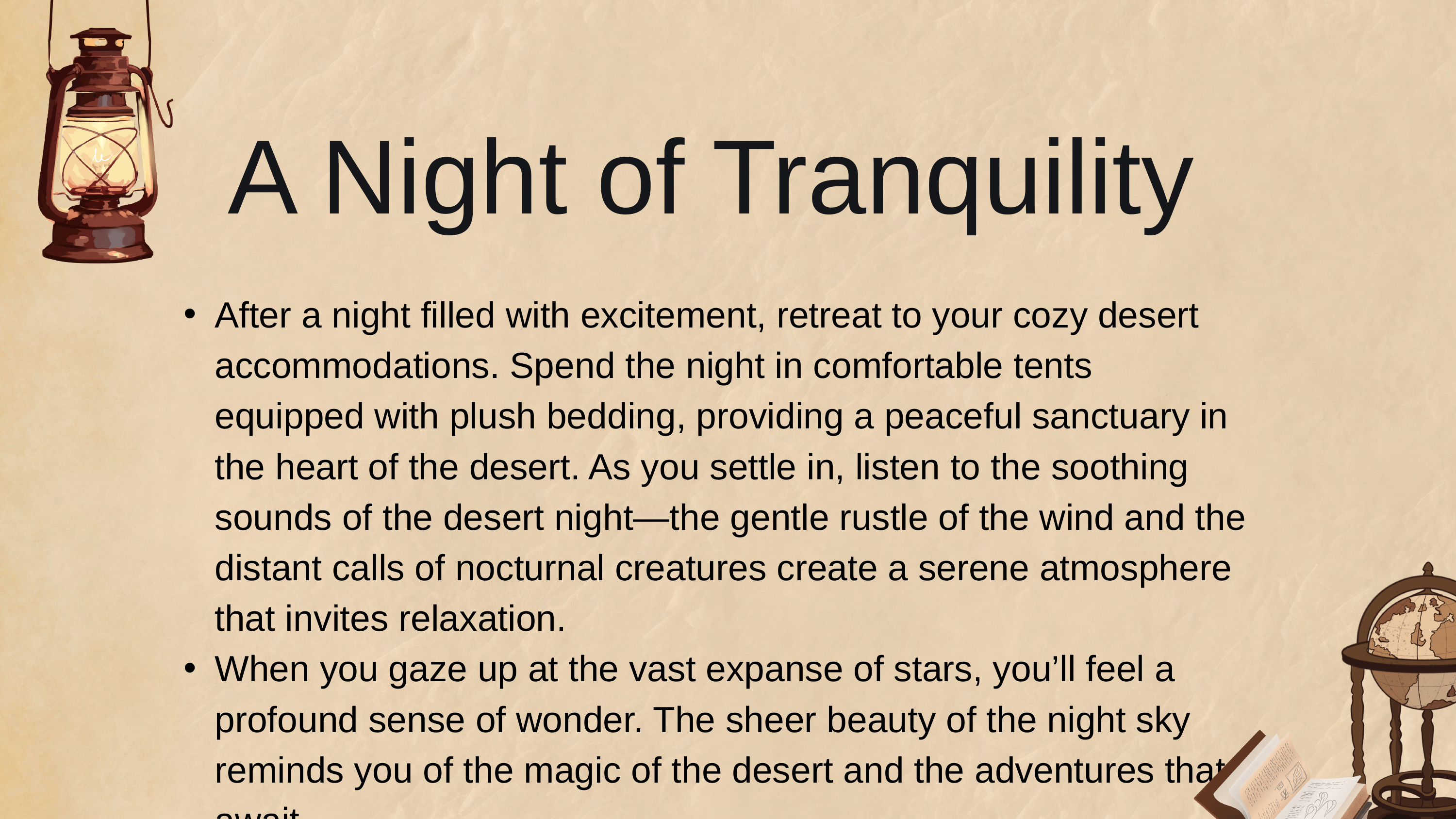

A Night of Tranquility
After a night filled with excitement, retreat to your cozy desert accommodations. Spend the night in comfortable tents equipped with plush bedding, providing a peaceful sanctuary in the heart of the desert. As you settle in, listen to the soothing sounds of the desert night—the gentle rustle of the wind and the distant calls of nocturnal creatures create a serene atmosphere that invites relaxation.
When you gaze up at the vast expanse of stars, you’ll feel a profound sense of wonder. The sheer beauty of the night sky reminds you of the magic of the desert and the adventures that await.